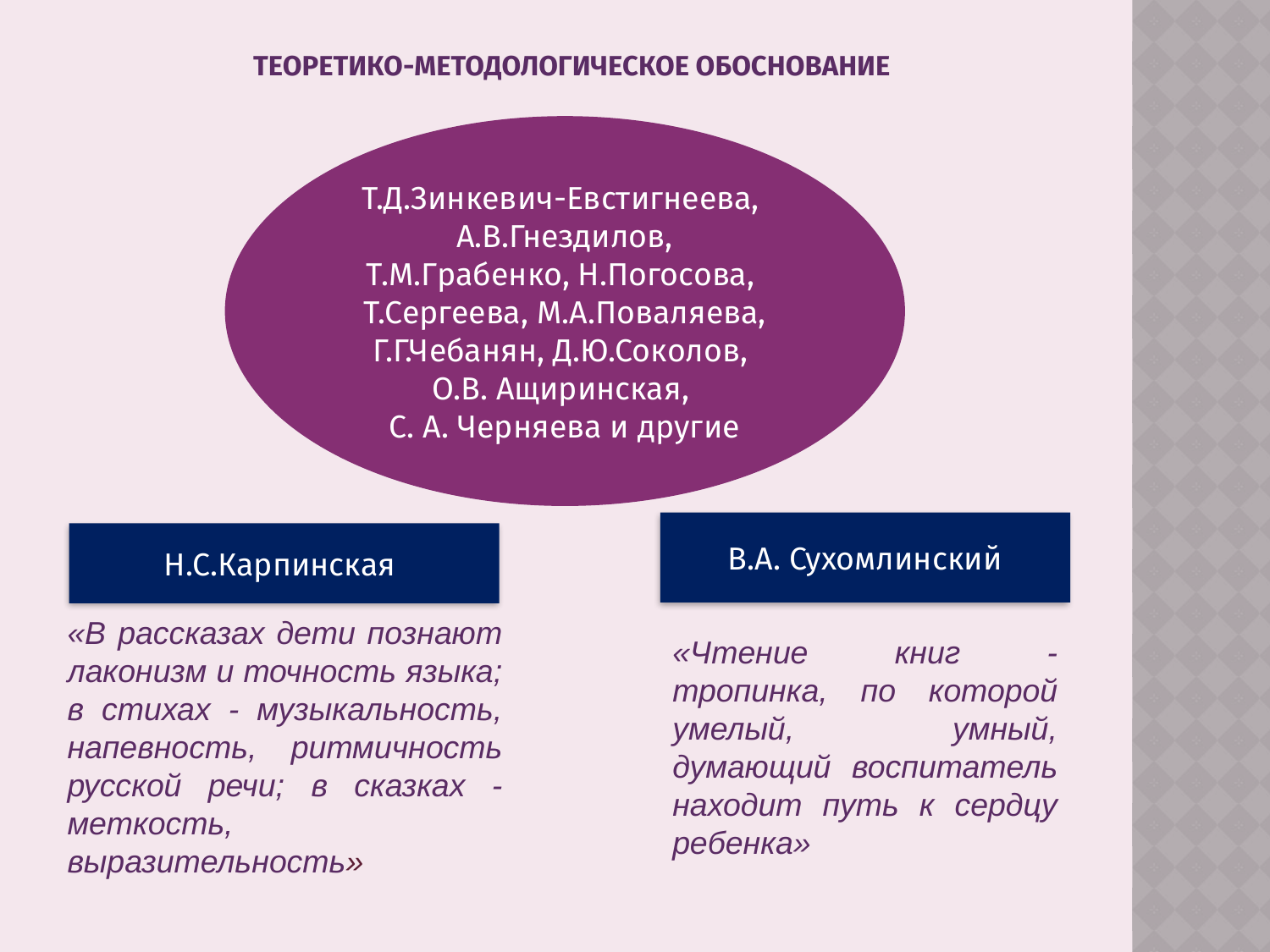

# Теоретико-методологическое обоснование
Т.Д.Зинкевич-Евстигнеева,
А.В.Гнездилов,
Т.М.Грабенко, Н.Погосова,
Т.Сергеева, М.А.Поваляева, Г.Г.Чебанян, Д.Ю.Соколов,
О.В. Ащиринская,
С. А. Черняева и другие
В.А. Сухомлинский
Н.С.Карпинская
«В рассказах дети познают лаконизм и точность языка; в стихах - музыкальность, напевность, ритмичность русской речи; в сказках - меткость, выразительность»
«Чтение книг - тропинка, по которой умелый, умный, думающий воспитатель находит путь к сердцу ребенка»